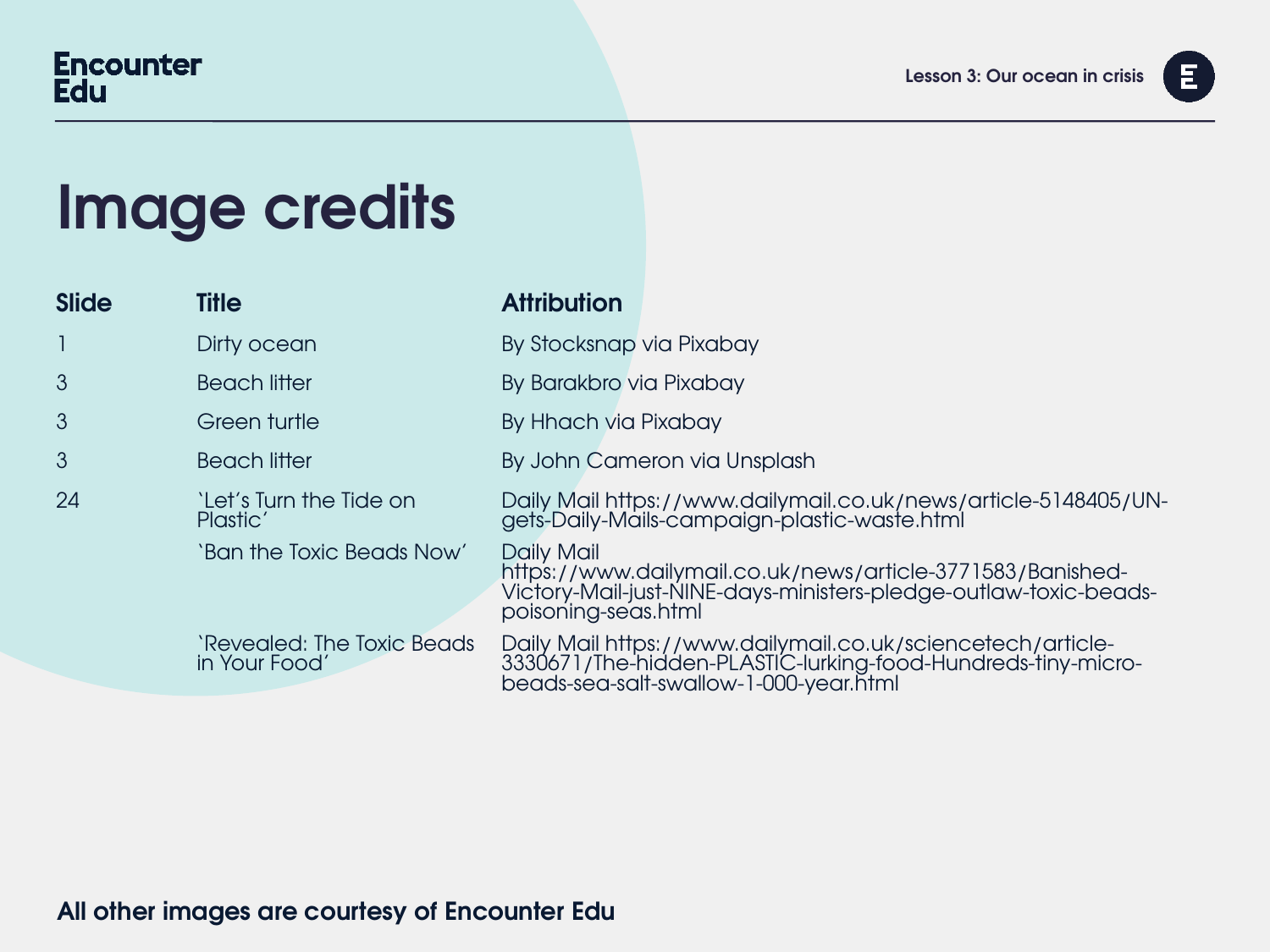

# Lesson 3: Our ocean in crisis
| Slide | Title | Attribution |
| --- | --- | --- |
| 1 | Dirty ocean | By Stocksnap via Pixabay |
| 3 | Beach litter | By Barakbro via Pixabay |
| 3 | Green turtle | By Hhach via Pixabay |
| 3 | Beach litter | By John Cameron via Unsplash |
| 24 | ‘Let’s Turn the Tide on Plastic’ | Daily Mail https://www.dailymail.co.uk/news/article-5148405/UN-gets-Daily-Mails-campaign-plastic-waste.html |
|  | ‘Ban the Toxic Beads Now’ | Daily Mail https://www.dailymail.co.uk/news/article-3771583/Banished-Victory-Mail-just-NINE-days-ministers-pledge-outlaw-toxic-beads-poisoning-seas.html |
|  | ‘Revealed: The Toxic Beads in Your Food’ | Daily Mail https://www.dailymail.co.uk/sciencetech/article-3330671/The-hidden-PLASTIC-lurking-food-Hundreds-tiny-micro-beads-sea-salt-swallow-1-000-year.html |
|  |  |  |
|  |  |  |
|  |  |  |
|  |  |  |
|  |  |  |
|  |  |  |